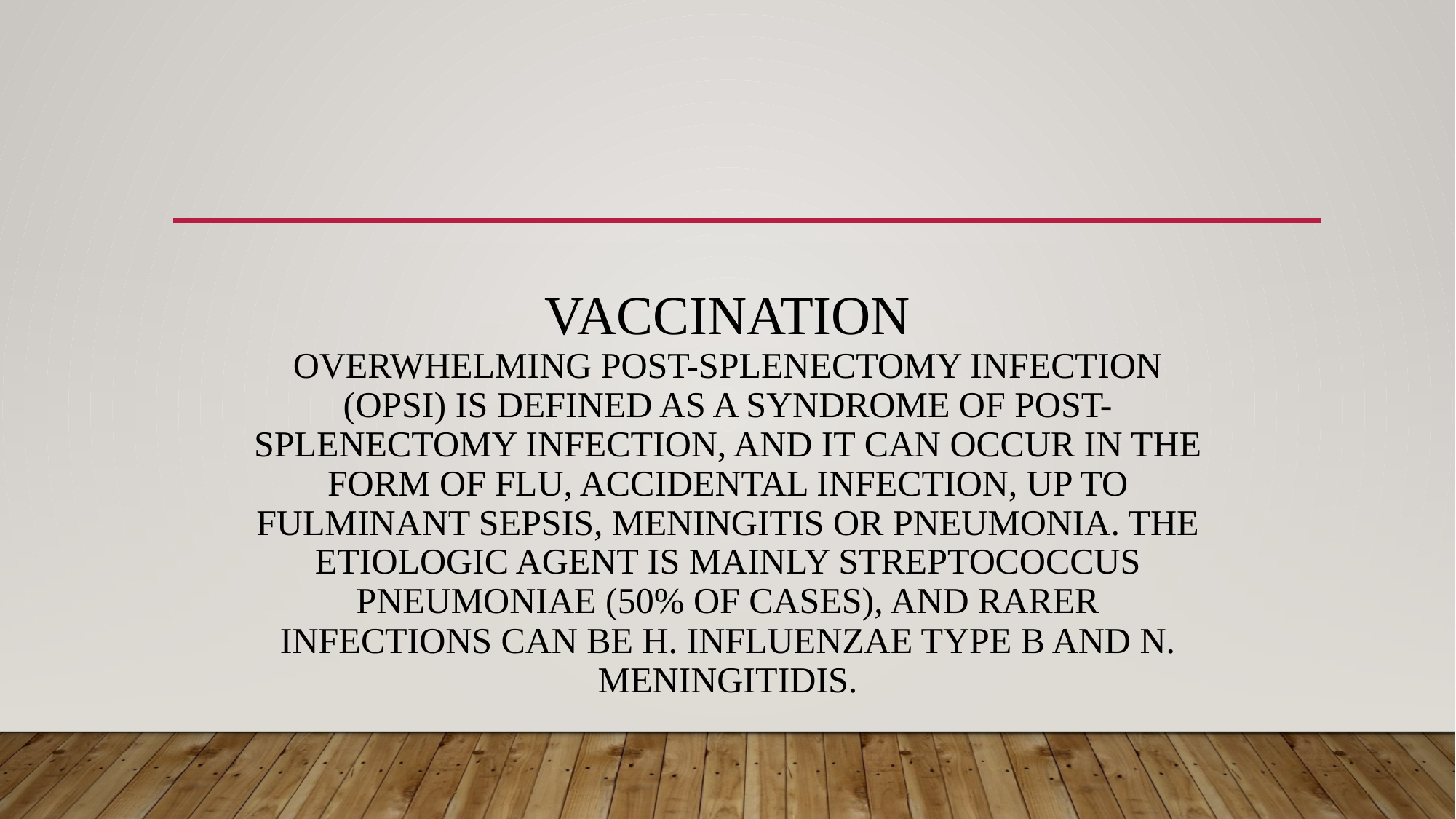

# Vaccination Overwhelming post-splenectomy infection (OPSI) is defined as a syndrome of post-splenectomy infection, and it can occur in the form of flu, accidental infection, up to fulminant sepsis, meningitis or pneumonia. The etiologic agent is mainly Streptococcus pneumoniae (50% of cases), and rarer infections can be H. influenzae type B and N. meningitidis.